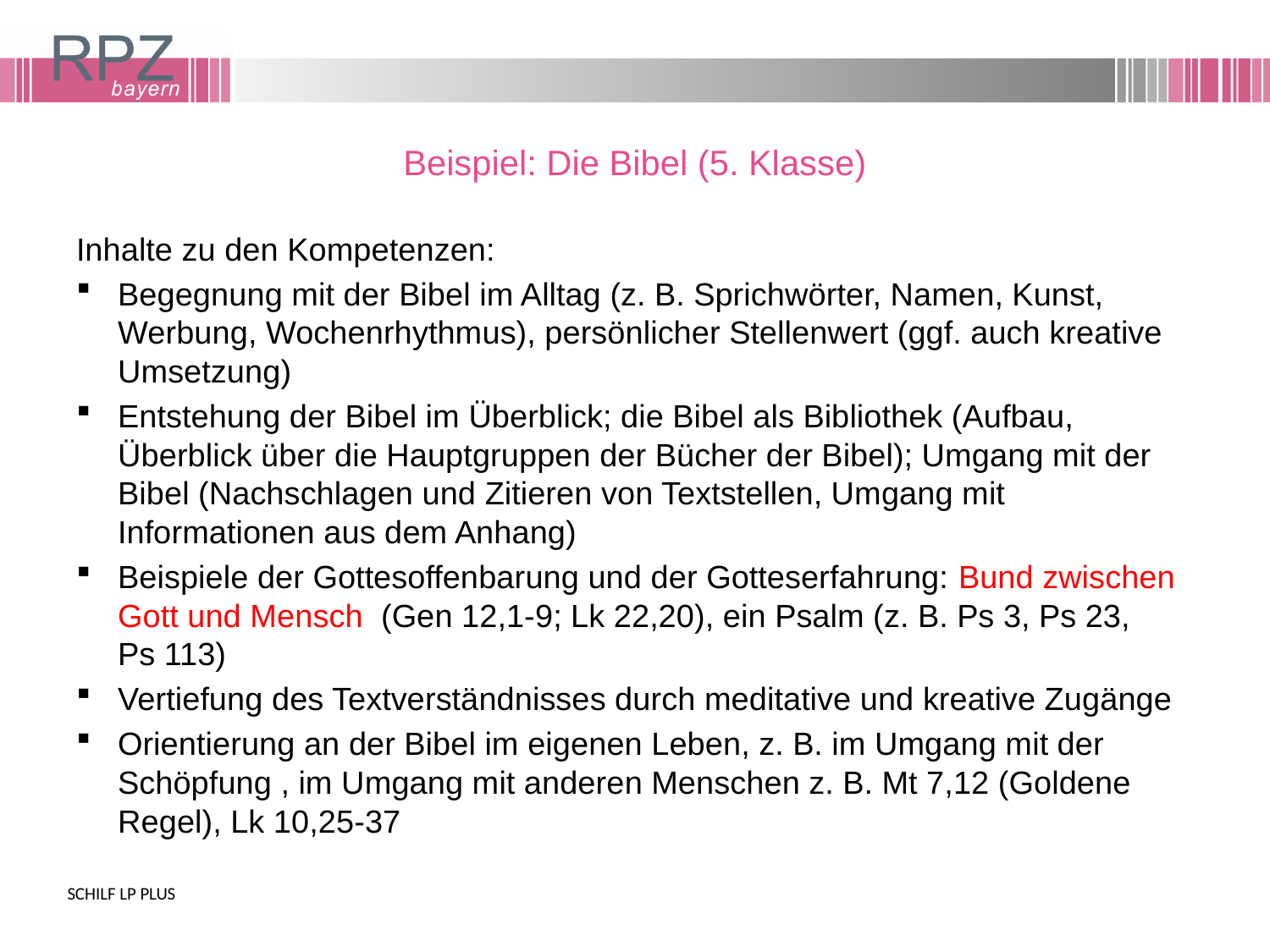

# Beispiel: Die Bibel (5. Klasse)
Inhalte zu den Kompetenzen:
Begegnung mit der Bibel im Alltag (z. B. Sprichwörter, Namen, Kunst, Werbung, Wochenrhythmus), persönlicher Stellenwert (ggf. auch kreative Umsetzung)
Entstehung der Bibel im Überblick; die Bibel als Bibliothek (Aufbau, Überblick über die Hauptgruppen der Bücher der Bibel); Umgang mit der Bibel (Nachschlagen und Zitieren von Textstellen, Umgang mit Informationen aus dem Anhang)
Beispiele der Gottesoffenbarung und der Gotteserfahrung: Bund zwischen Gott und Mensch  (Gen 12,1-9; Lk 22,20), ein Psalm (z. B. Ps 3, Ps 23, Ps 113)
Vertiefung des Textverständnisses durch meditative und kreative Zugänge
Orientierung an der Bibel im eigenen Leben, z. B. im Umgang mit der Schöpfung , im Umgang mit anderen Menschen z. B. Mt 7,12 (Goldene Regel), Lk 10,25-37